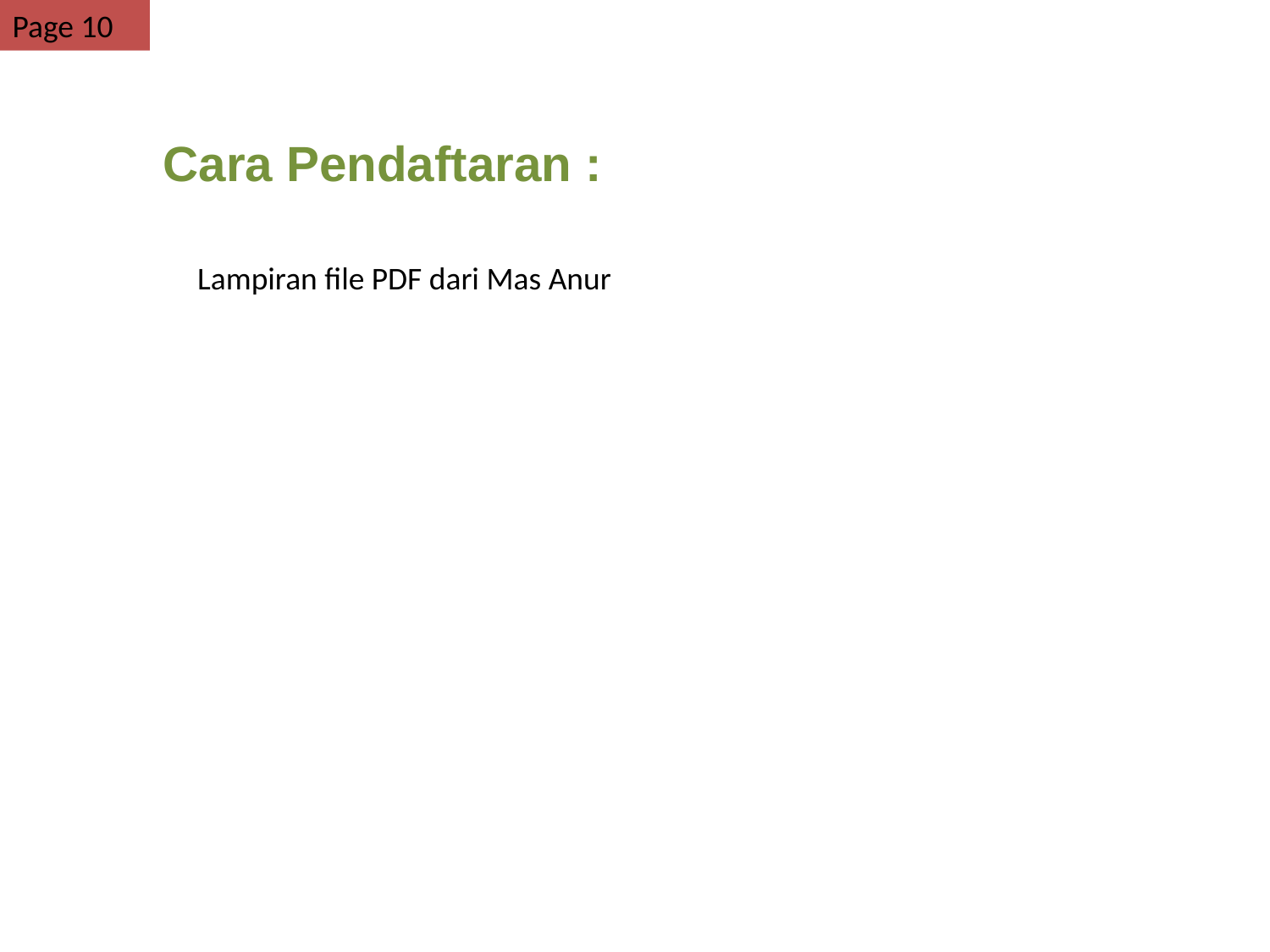

Page 10
Cara Pendaftaran :

Lampiran file PDF dari Mas Anur